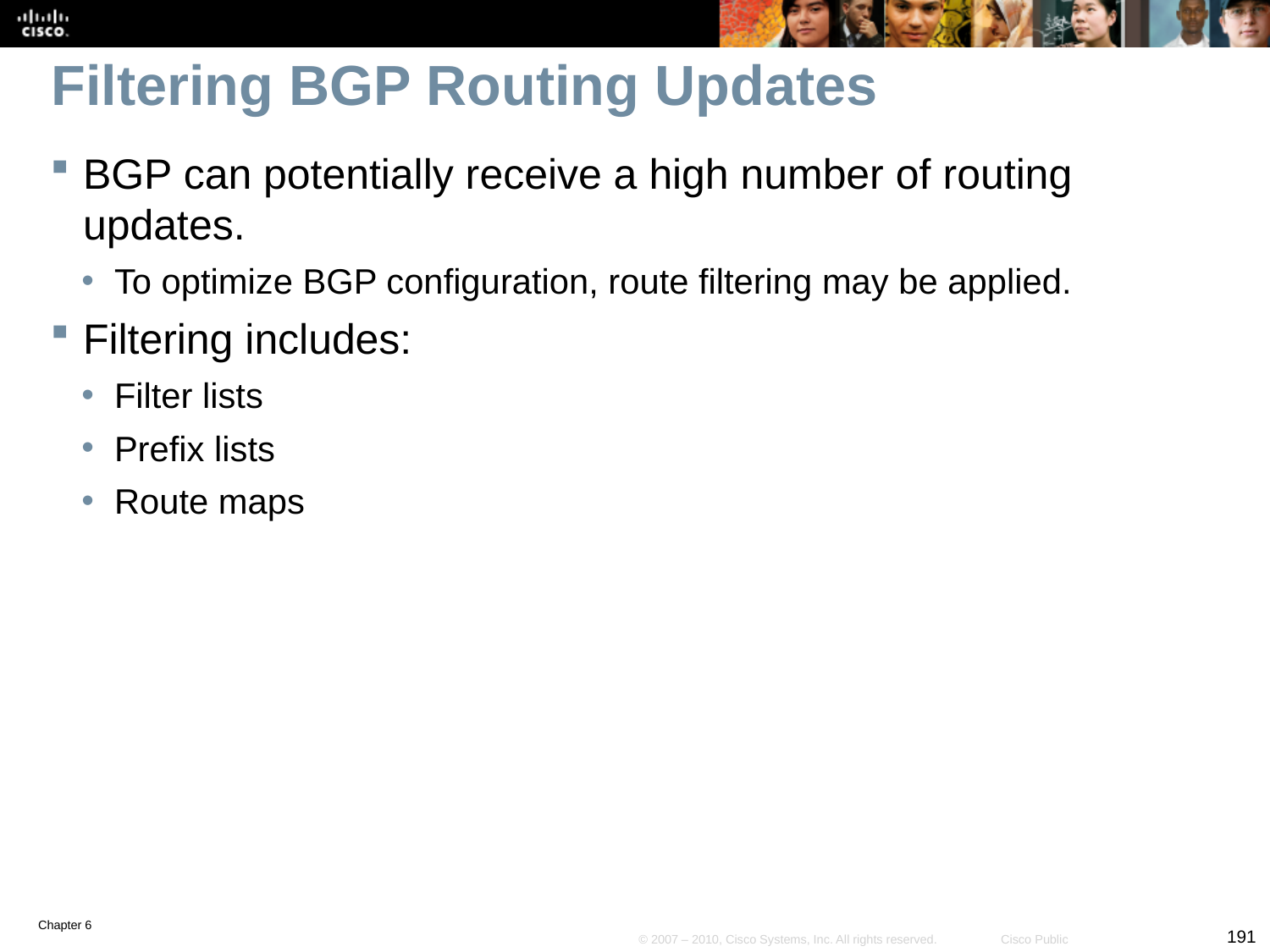

# Filtering BGP Routing Updates
BGP can potentially receive a high number of routing updates.
To optimize BGP configuration, route filtering may be applied.
Filtering includes:
Filter lists
Prefix lists
Route maps